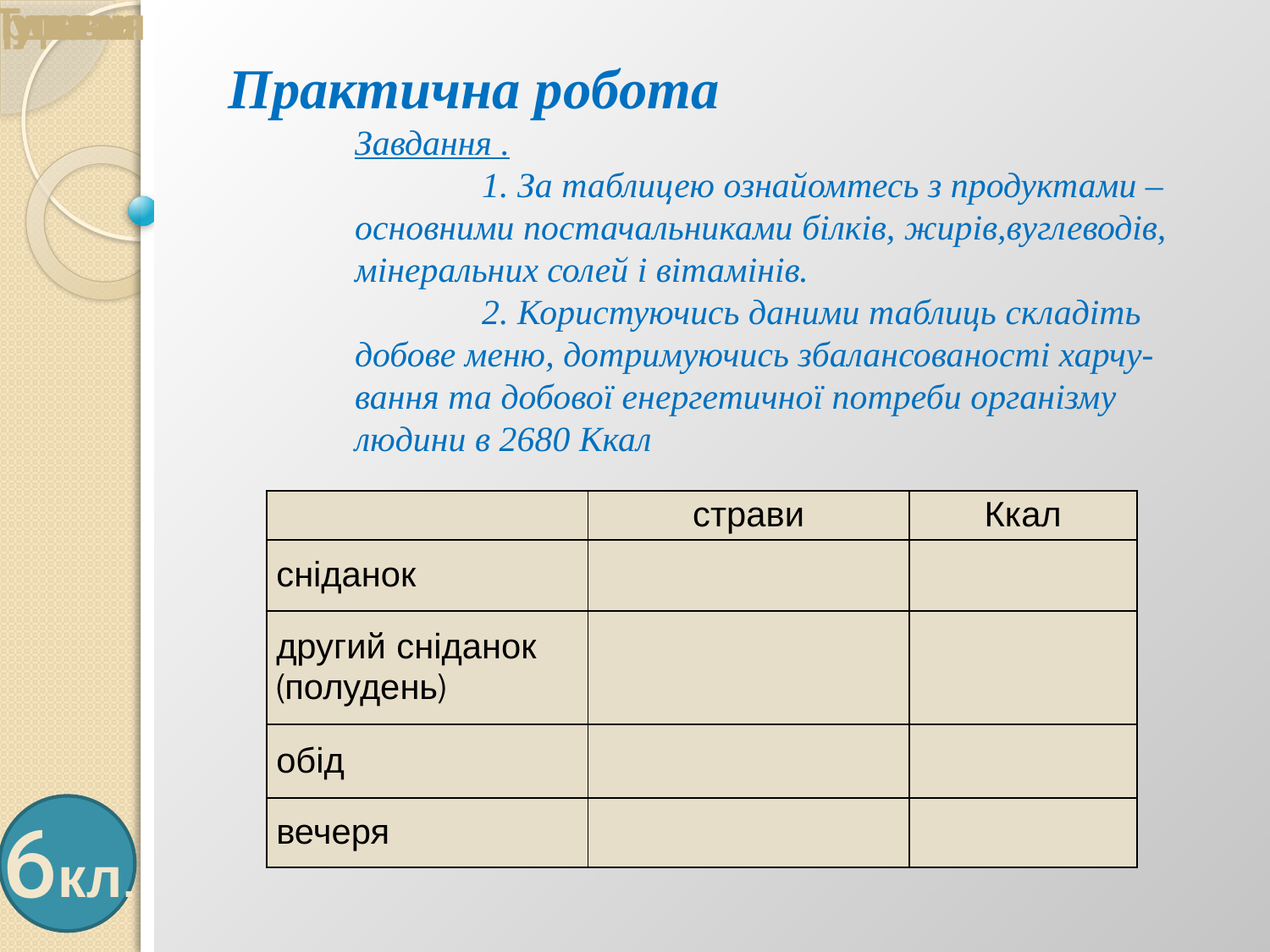

Трудове навчання
Практична робота
	Завдання .
		1. За таблицею ознайомтесь з продуктами –
	основними постачальниками білків, жирів,вуглеводів,
	мінеральних солей і вітамінів.
		2. Користуючись даними таблиць складіть
	добове меню, дотримуючись збалансованості харчу-
	вання та добової енергетичної потреби організму
	людини в 2680 Ккал
|  | страви | Ккал |
| --- | --- | --- |
| сніданок |  |  |
| другий сніданок (полудень) |  |  |
| обід |  |  |
| вечеря |  |  |
6кл.